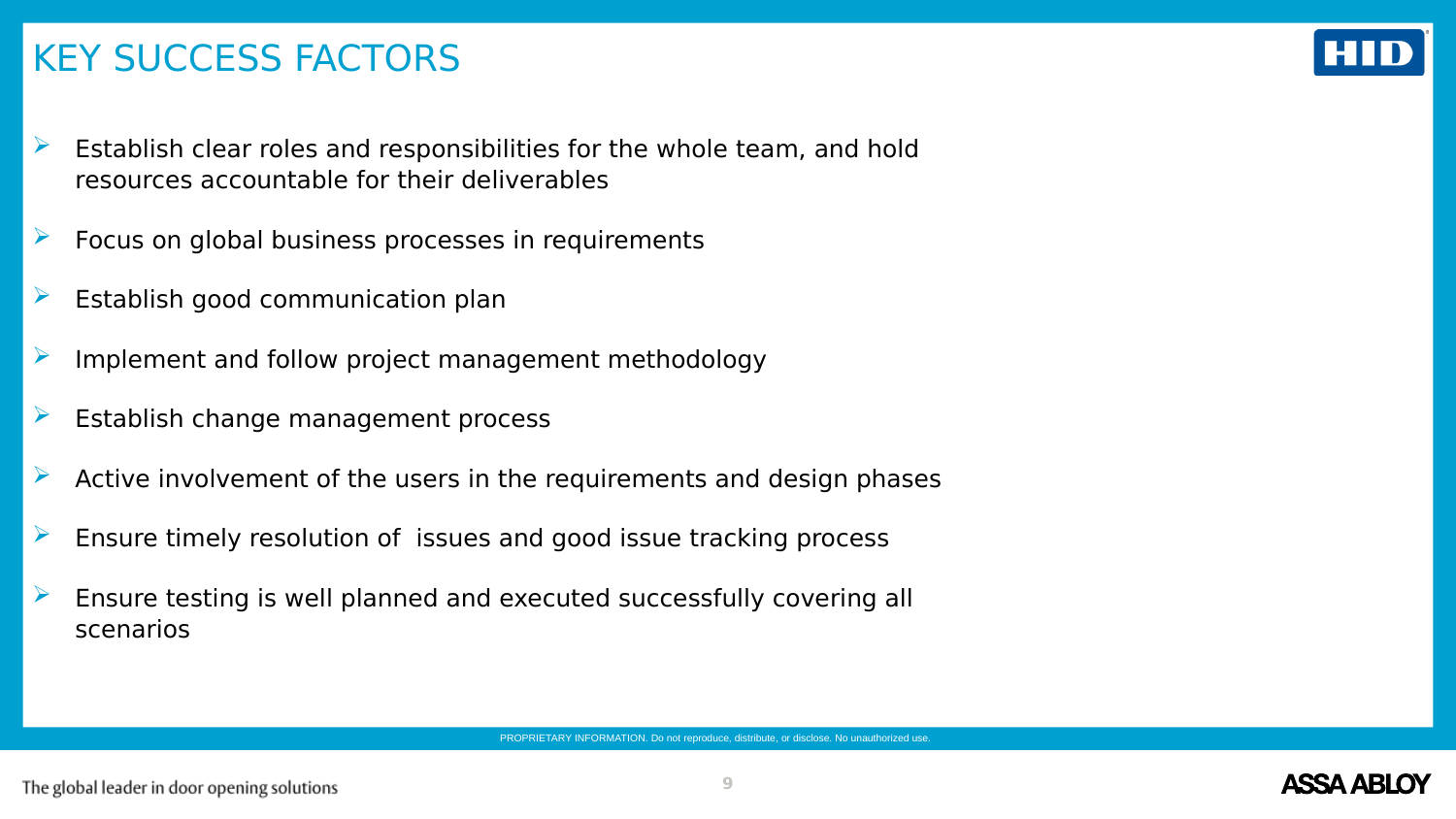

# KEY SUCCESS FACTORS
Establish clear roles and responsibilities for the whole team, and hold resources accountable for their deliverables
Focus on global business processes in requirements
Establish good communication plan
Implement and follow project management methodology
Establish change management process
Active involvement of the users in the requirements and design phases
Ensure timely resolution of  issues and good issue tracking process
Ensure testing is well planned and executed successfully covering all scenarios
9